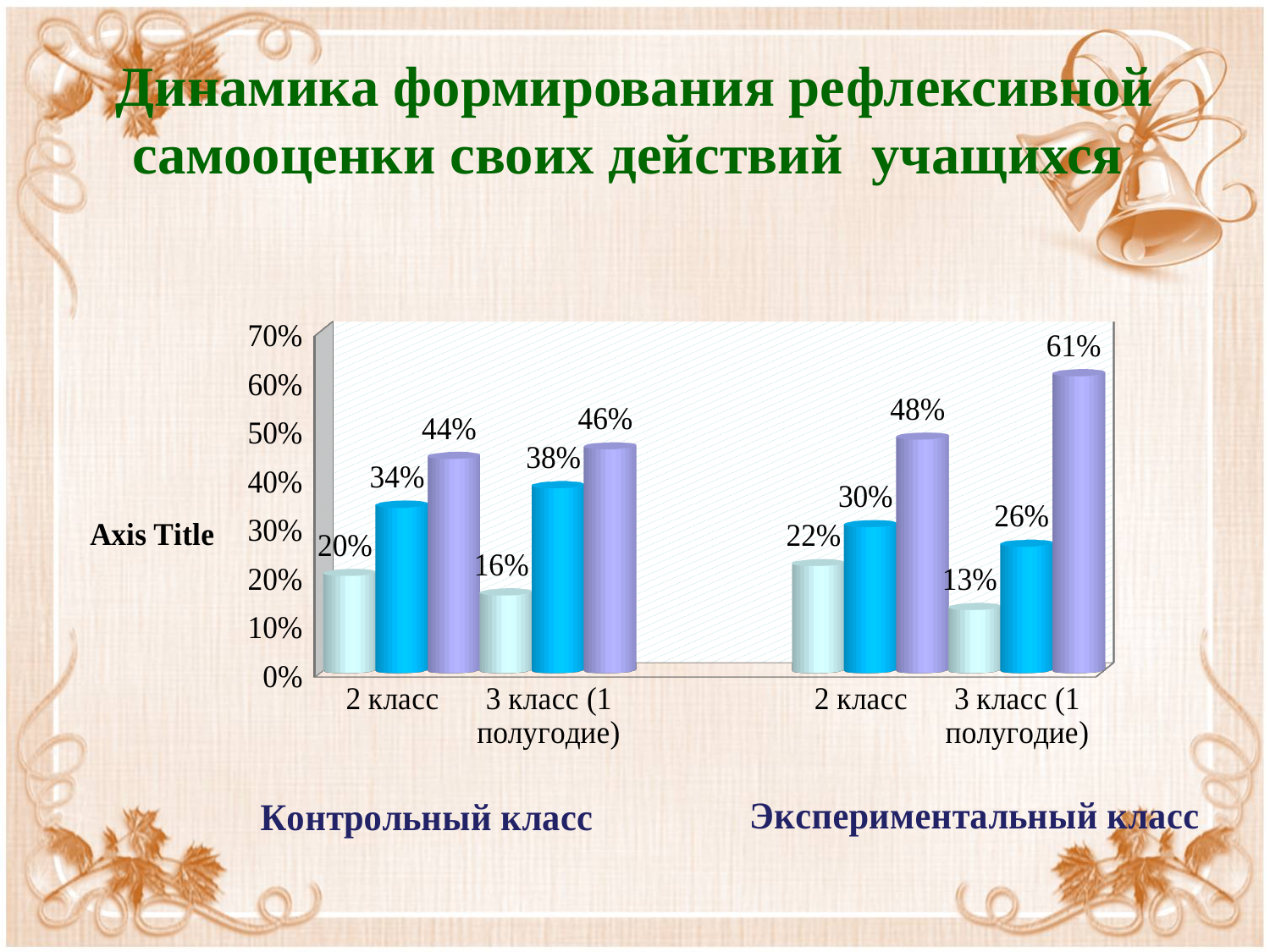

# Динамика формирования рефлексивной самооценки своих действий  учащихся

[unsupported chart]